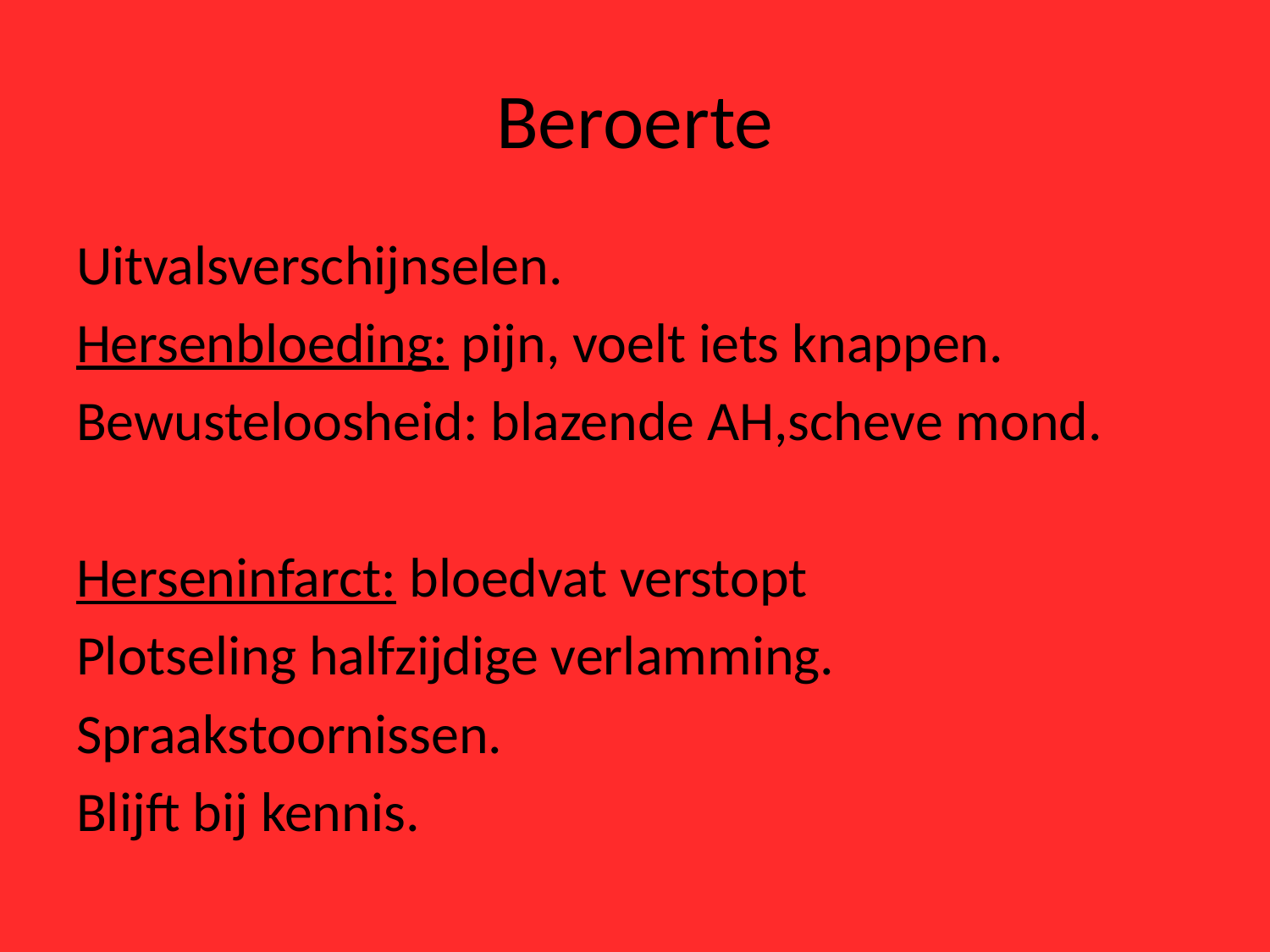

# Beroerte
Uitvalsverschijnselen.
Hersenbloeding: pijn, voelt iets knappen.
Bewusteloosheid: blazende AH,scheve mond.

Herseninfarct: bloedvat verstopt
Plotseling halfzijdige verlamming.
Spraakstoornissen.
Blijft bij kennis.